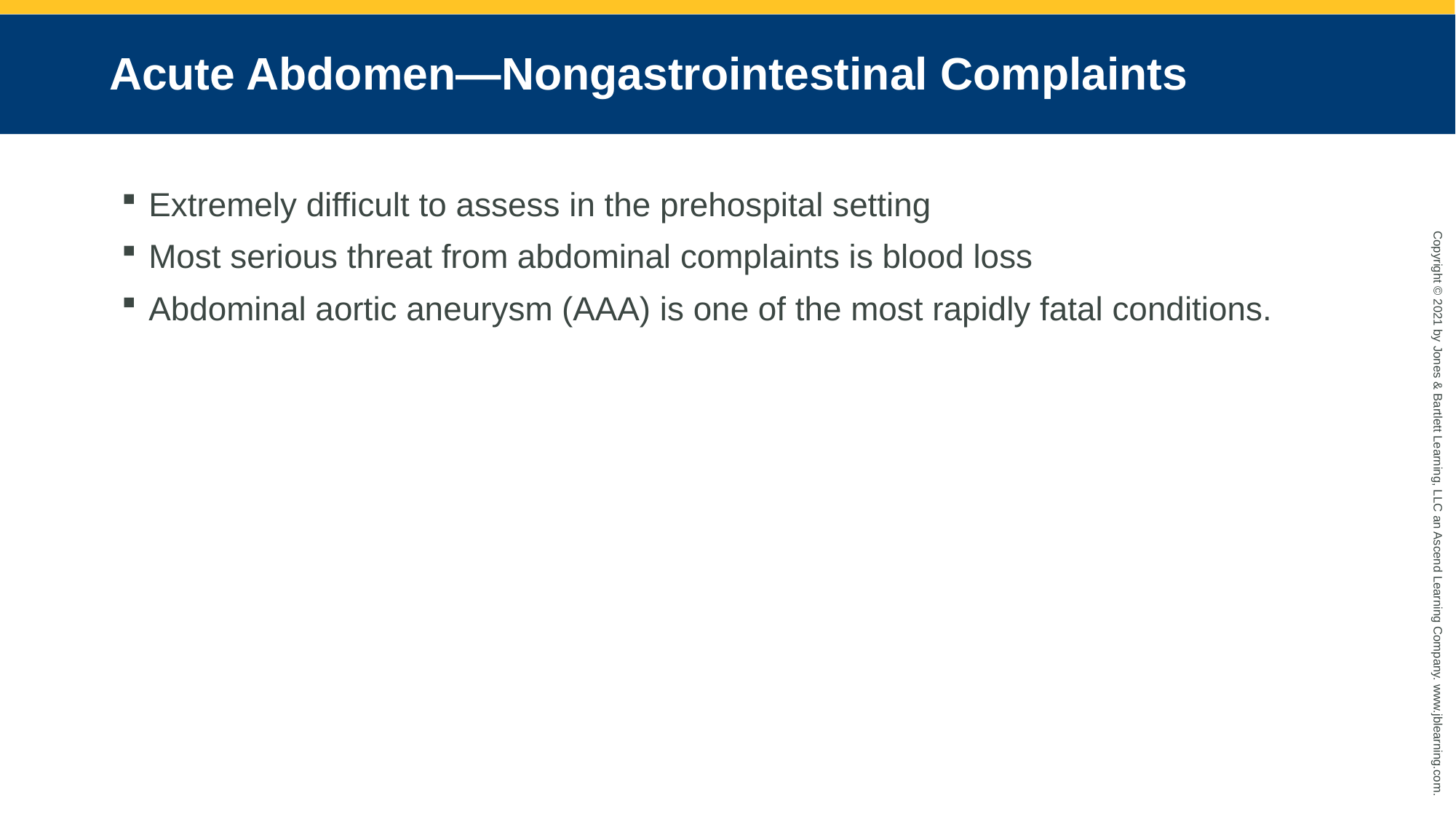

# Acute Abdomen—Nongastrointestinal Complaints
Extremely difficult to assess in the prehospital setting
Most serious threat from abdominal complaints is blood loss
Abdominal aortic aneurysm (AAA) is one of the most rapidly fatal conditions.